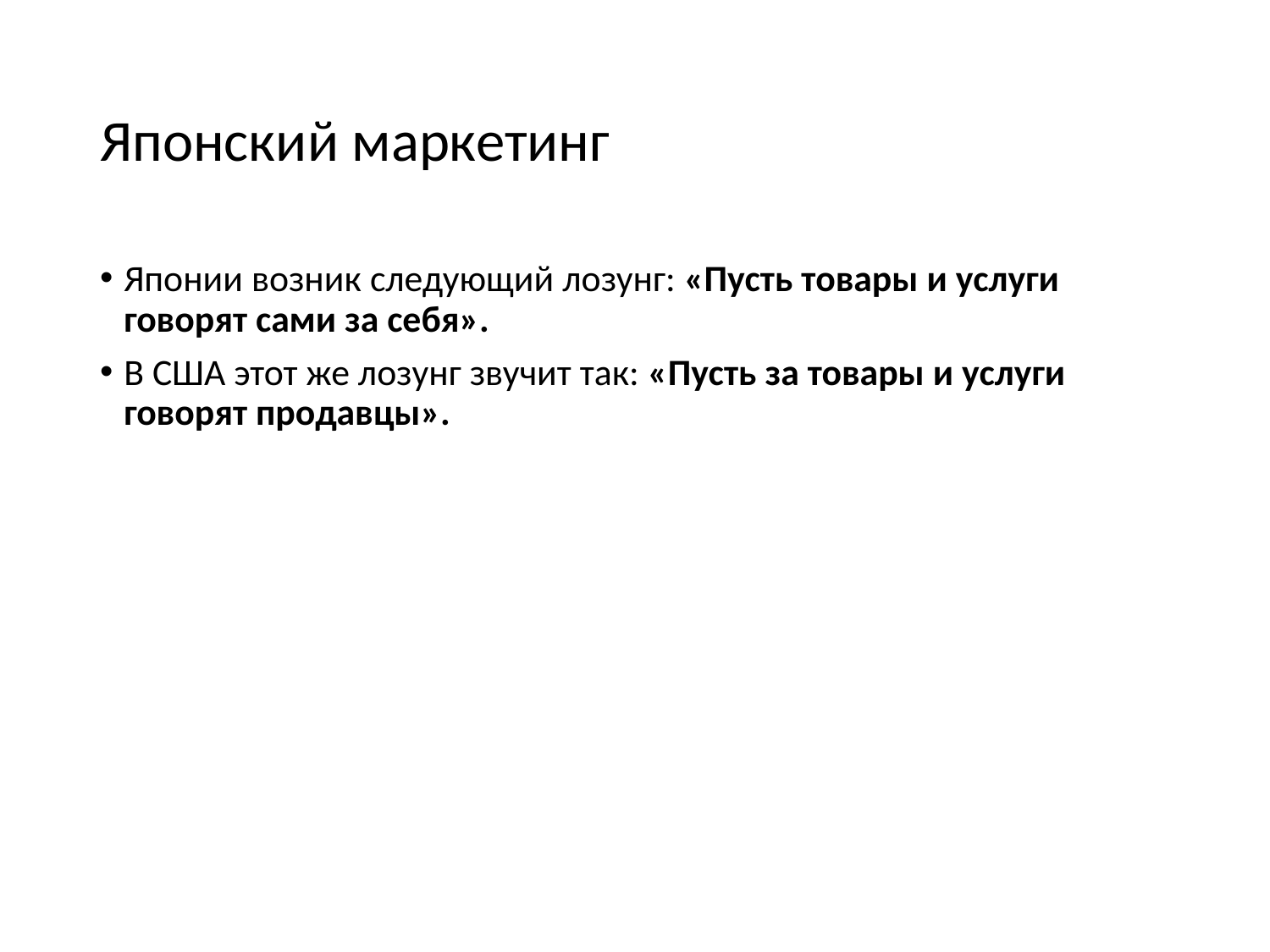

# Японский маркетинг
Японии возник следующий лозунг: «Пусть товары и услуги говорят сами за себя».
В США этот же лозунг звучит так: «Пусть за товары и услуги говорят продавцы».